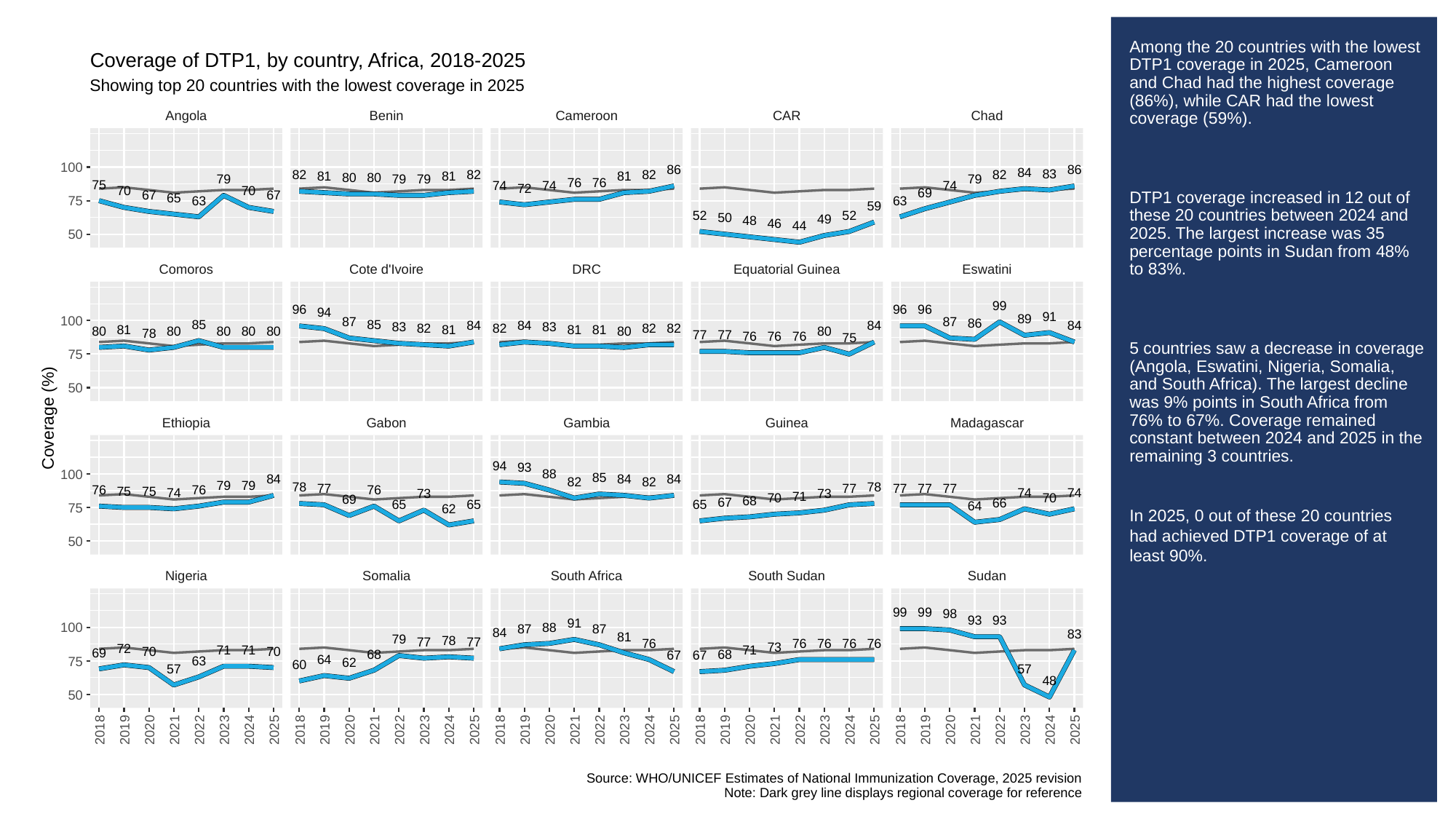

# Among the 20 countries with the lowest DTP1 coverage in 2025, Cameroon and Chad had the highest coverage (86%), while CAR had the lowest coverage (59%).

DTP1 coverage increased in 12 out of these 20 countries between 2024 and 2025. The largest increase was 35 percentage points in Sudan from 48% to 83%.

5 countries saw a decrease in coverage (Angola, Eswatini, Nigeria, Somalia, and South Africa). The largest decline was 9% points in South Africa from 76% to 67%. Coverage remained constant between 2024 and 2025 in the remaining 3 countries.

In 2025, 0 out of these 20 countries had achieved DTP1 coverage of at least 90%.

Coverage of DTP1, by country, Africa, 2018-2025
Showing top 20 countries with the lowest coverage in 2025
Angola
Benin
Cameroon
CAR
Chad

100
86
86

84
83
82
82
82
82
81
81
81
80
80
79
79
79
79
76
76
75
74
74
74
72

70
70

69
67
67

65

63
63
75

59
52
52
50
49
48

46
44

50

Comoros
Cote d'Ivoire
DRC
Equatorial Guinea
Eswatini

99

96
96
96
94
91
89
100
87
87
86
85
85

84
84
84
84

83
83
82
82
82
82
81
81
81
81

80
80
80
80
80
80
80
78
77
77
76
76
76
75

75

50

Coverage (%)
Ethiopia
Gabon
Gambia
Guinea
Madagascar

94
93
88
100
85

84
84
84
82
82
79
79

78
78
77
77
77
77
77
76
76
76
75
75
74
74
74
73
73

71
70
70

69

68
67
66
65
65
65
64
75

62

50

Nigeria
Somalia
South Africa
South Sudan
Sudan

99
99
98

93
93
91
88
100
87
87

84

83
81
79
78
77
77
76
76
76
76
76

73
72

71
71
71
70
70

69
68
68
67
67
64

63
75
62

60

57
57

48

50

2018
2019
2020
2021
2022
2023
2024
2025
2018
2019
2020
2021
2022
2023
2024
2025
2018
2019
2020
2021
2022
2023
2024
2025
2018
2019
2020
2021
2022
2023
2024
2025
2018
2019
2020
2021
2022
2023
2024
2025
Source: WHO/UNICEF Estimates of National Immunization Coverage, 2025 revision
Note: Dark grey line displays regional coverage for reference